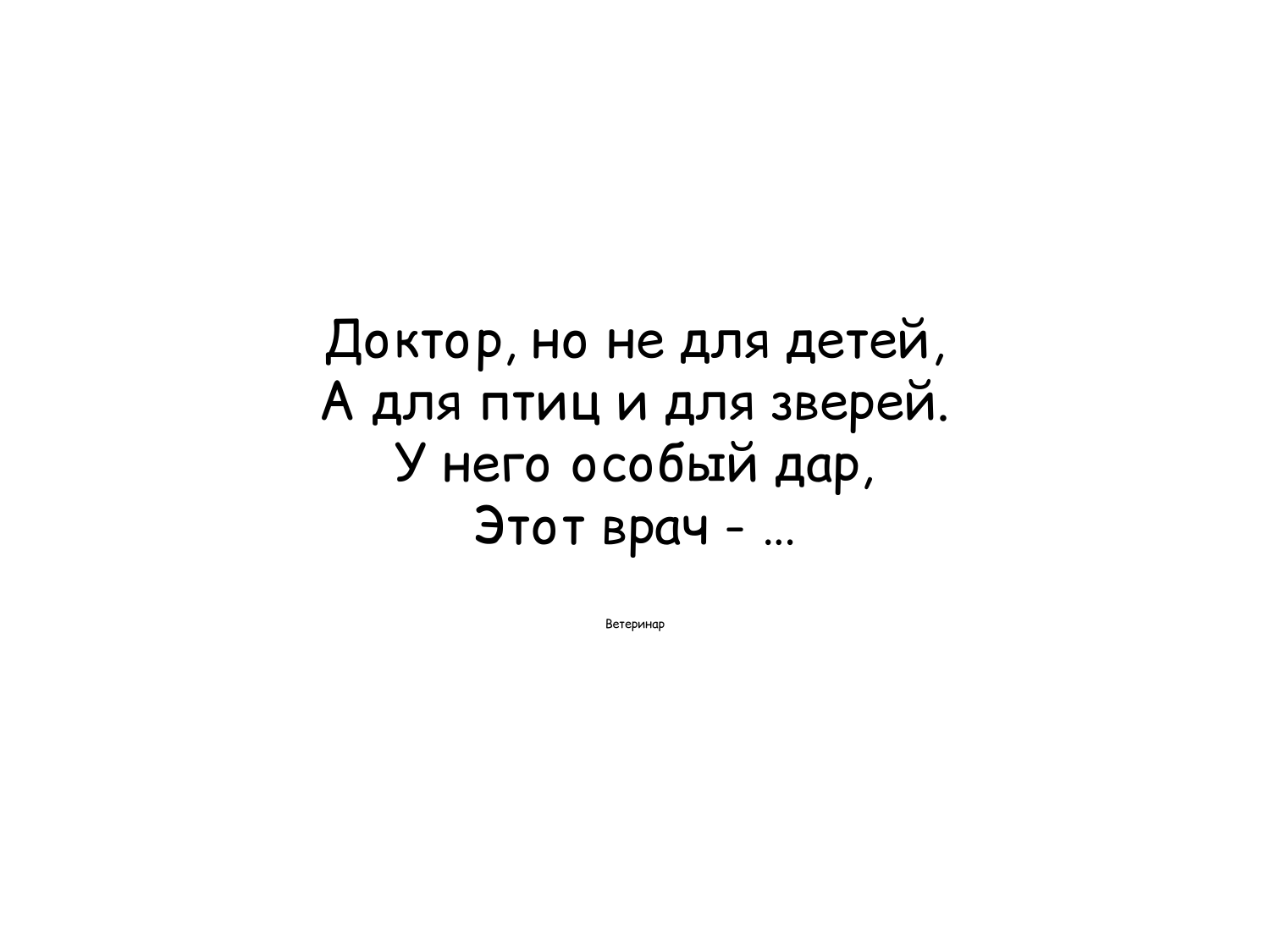

# Доктор, но не для детей, А для птиц и для зверей. У него особый дар, Этот врач - … Ветеринар